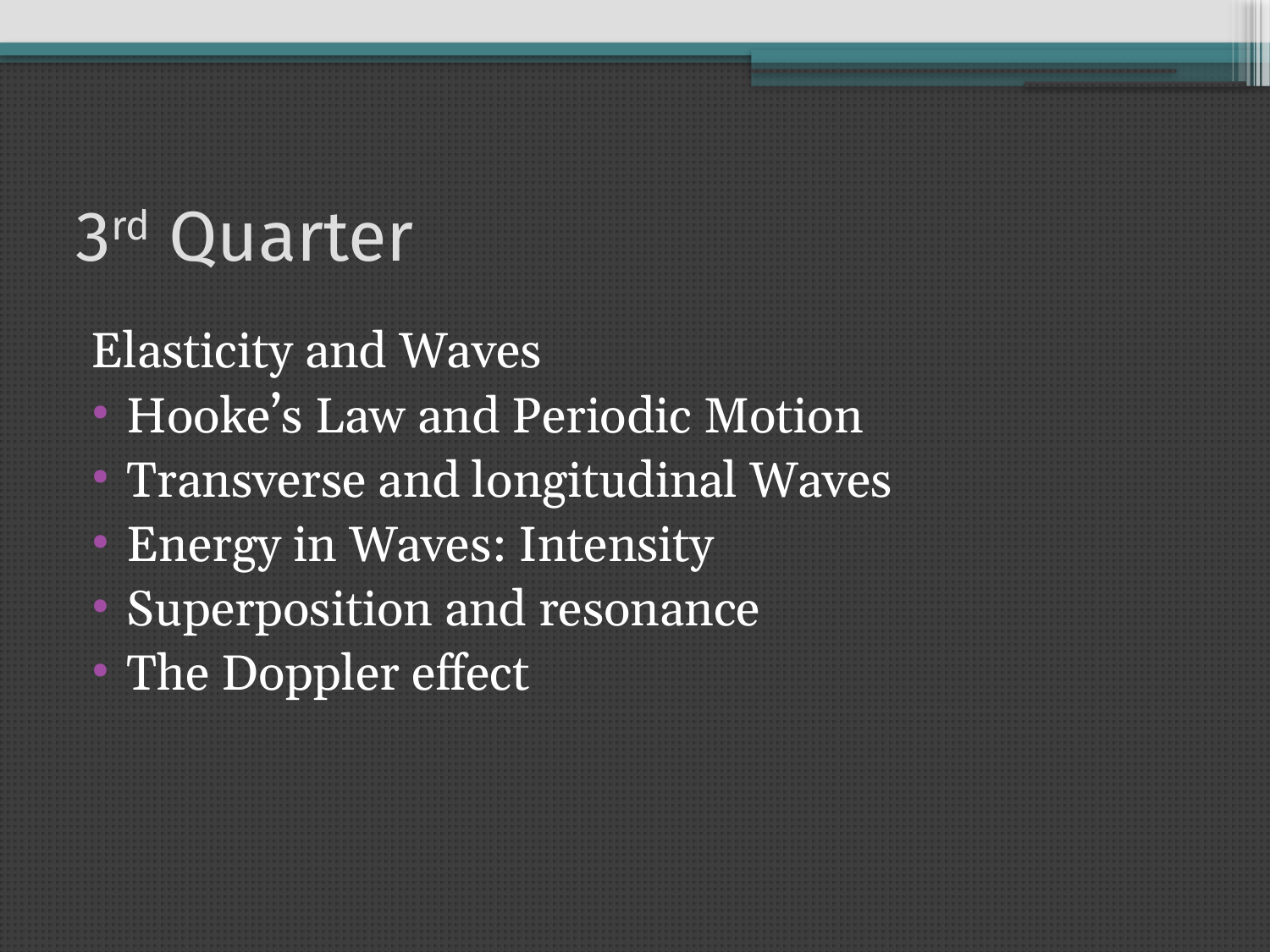

# 3rd Quarter
Elasticity and Waves
Hooke’s Law and Periodic Motion
Transverse and longitudinal Waves
Energy in Waves: Intensity
Superposition and resonance
The Doppler effect